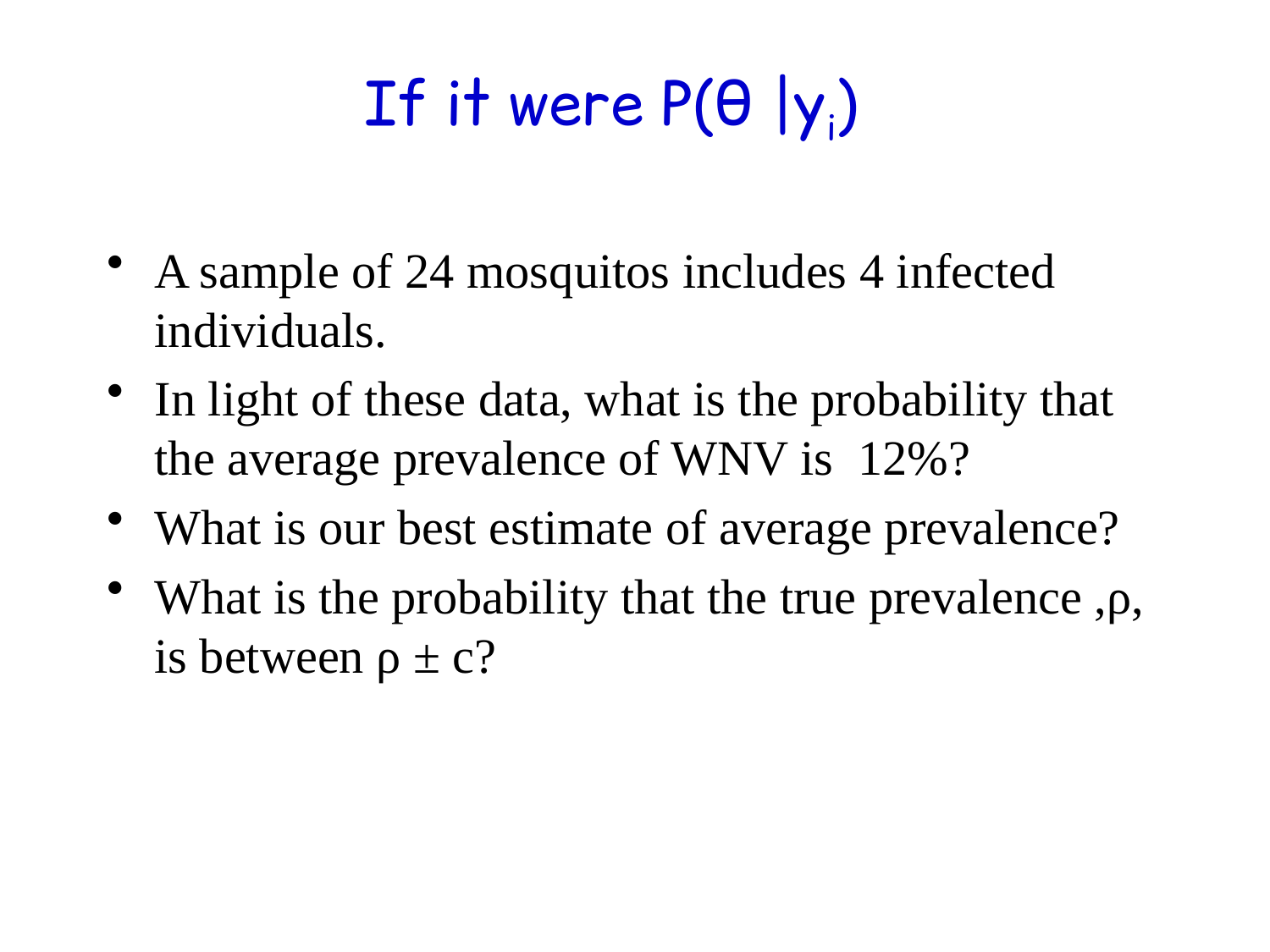

If it were P(θ |yi)
A sample of 24 mosquitos includes 4 infected individuals.
In light of these data, what is the probability that the average prevalence of WNV is  12%?
What is our best estimate of average prevalence?
What is the probability that the true prevalence ,ρ, is between ρ ± c?